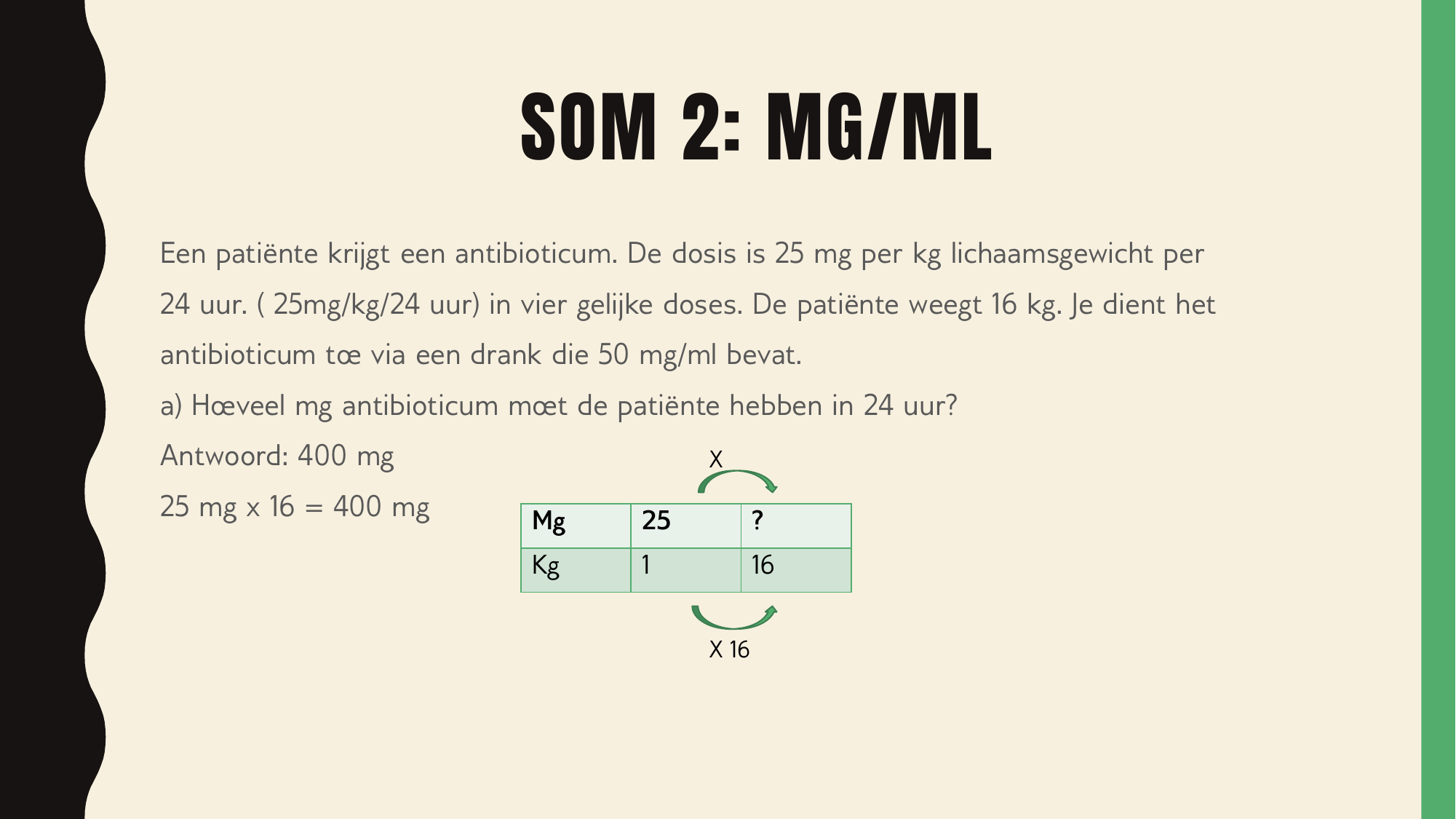

# Som 2: mg/ml
Een patiënte krijgt een antibioticum. De dosis is 25 mg per kg lichaamsgewicht per
24 uur. ( 25mg/kg/24 uur) in vier gelijke doses. De patiënte weegt 16 kg. Je dient het
antibioticum toe via een drank die 50 mg/ml bevat.
a) Hoeveel mg antibioticum moet de patiënte hebben in 24 uur?
Antwoord: 400 mg
25 mg x 16 = 400 mg
X

| Mg | 25 | ? |
| --- | --- | --- |
| Kg | 1 | 16 |

X 16